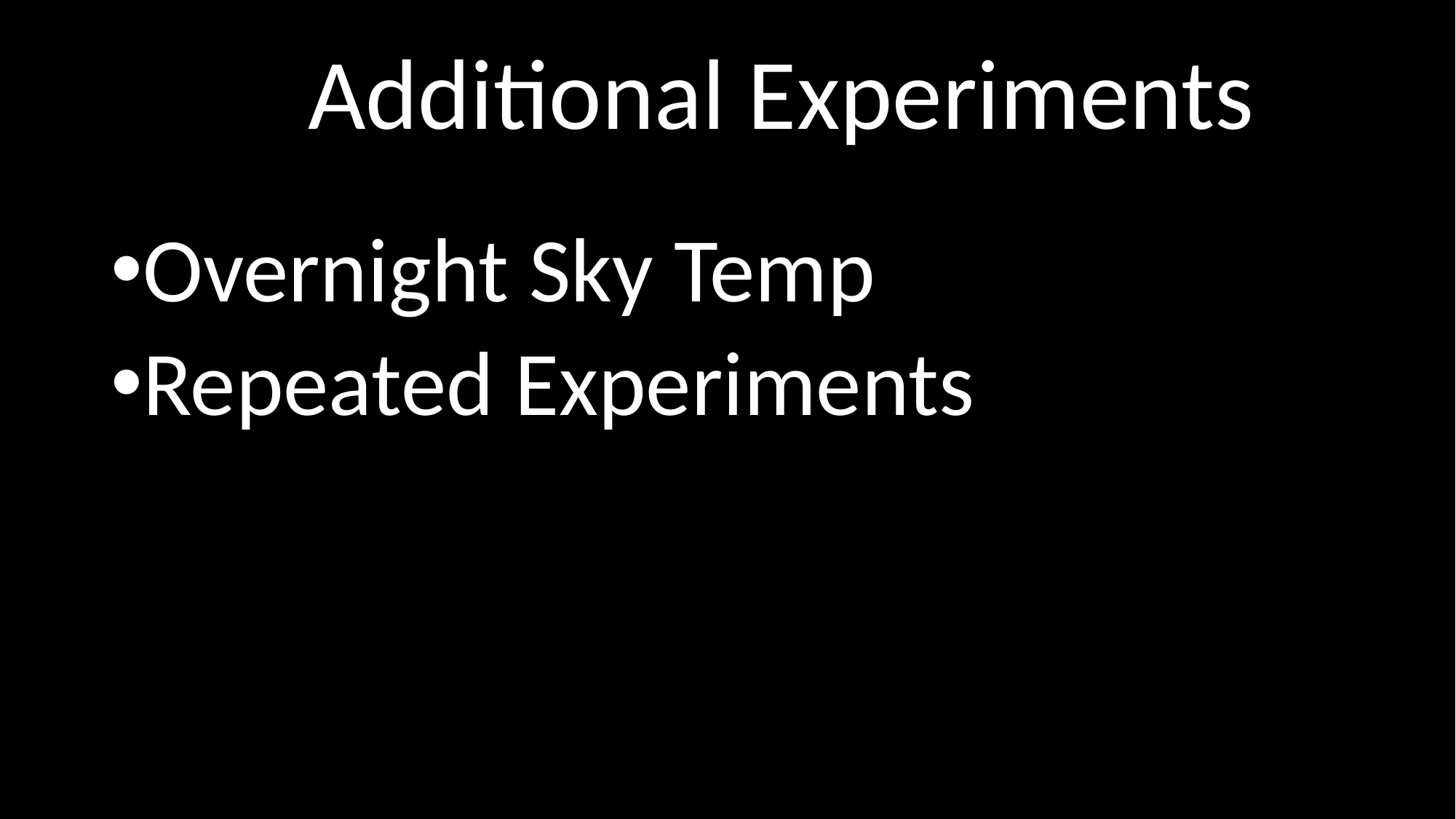

# Additional Experiments
Overnight Sky Temp
Repeated Experiments